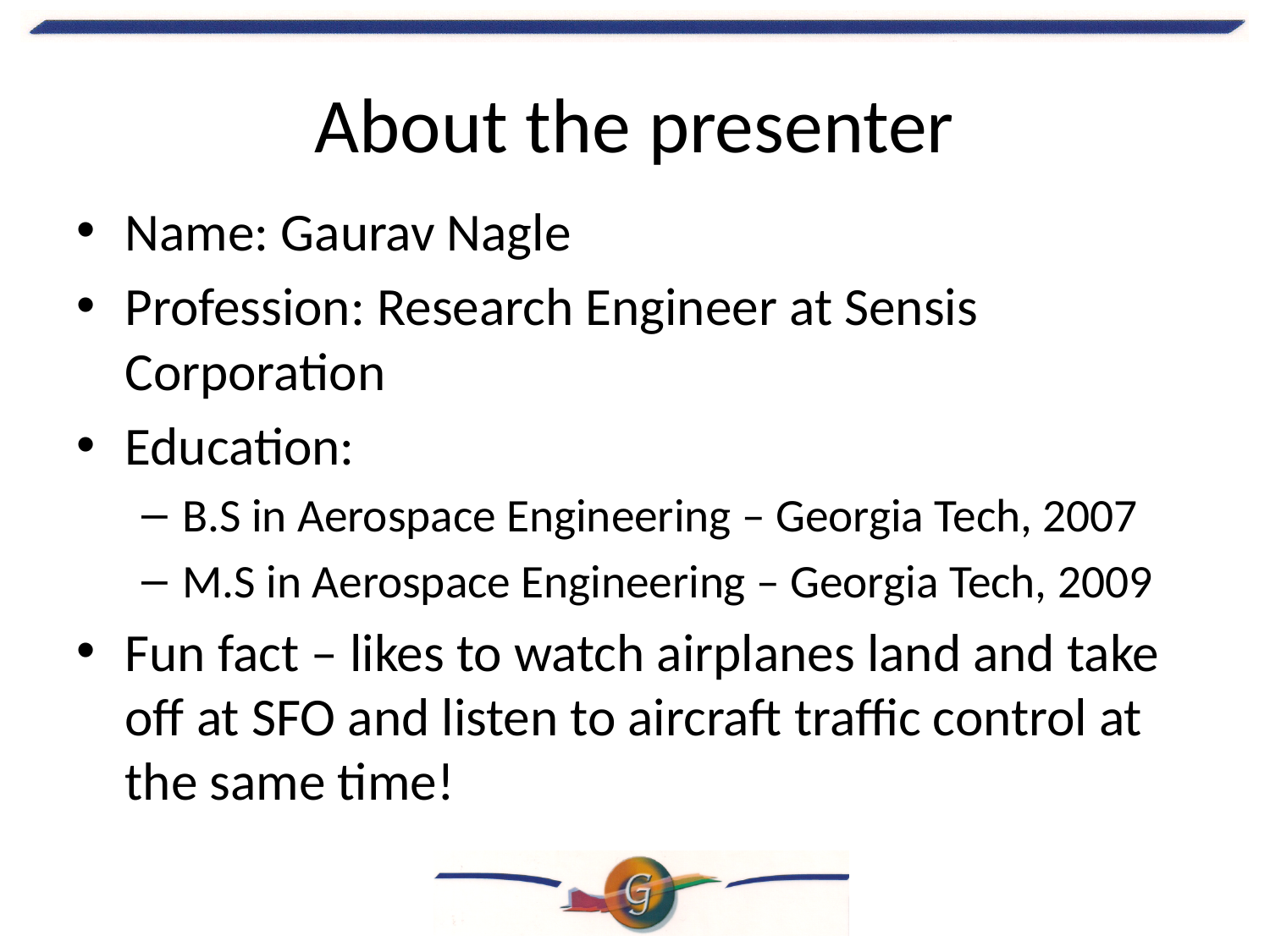

# About the presenter
Name: Gaurav Nagle
Profession: Research Engineer at Sensis Corporation
Education:
B.S in Aerospace Engineering – Georgia Tech, 2007
M.S in Aerospace Engineering – Georgia Tech, 2009
Fun fact – likes to watch airplanes land and take off at SFO and listen to aircraft traffic control at the same time!